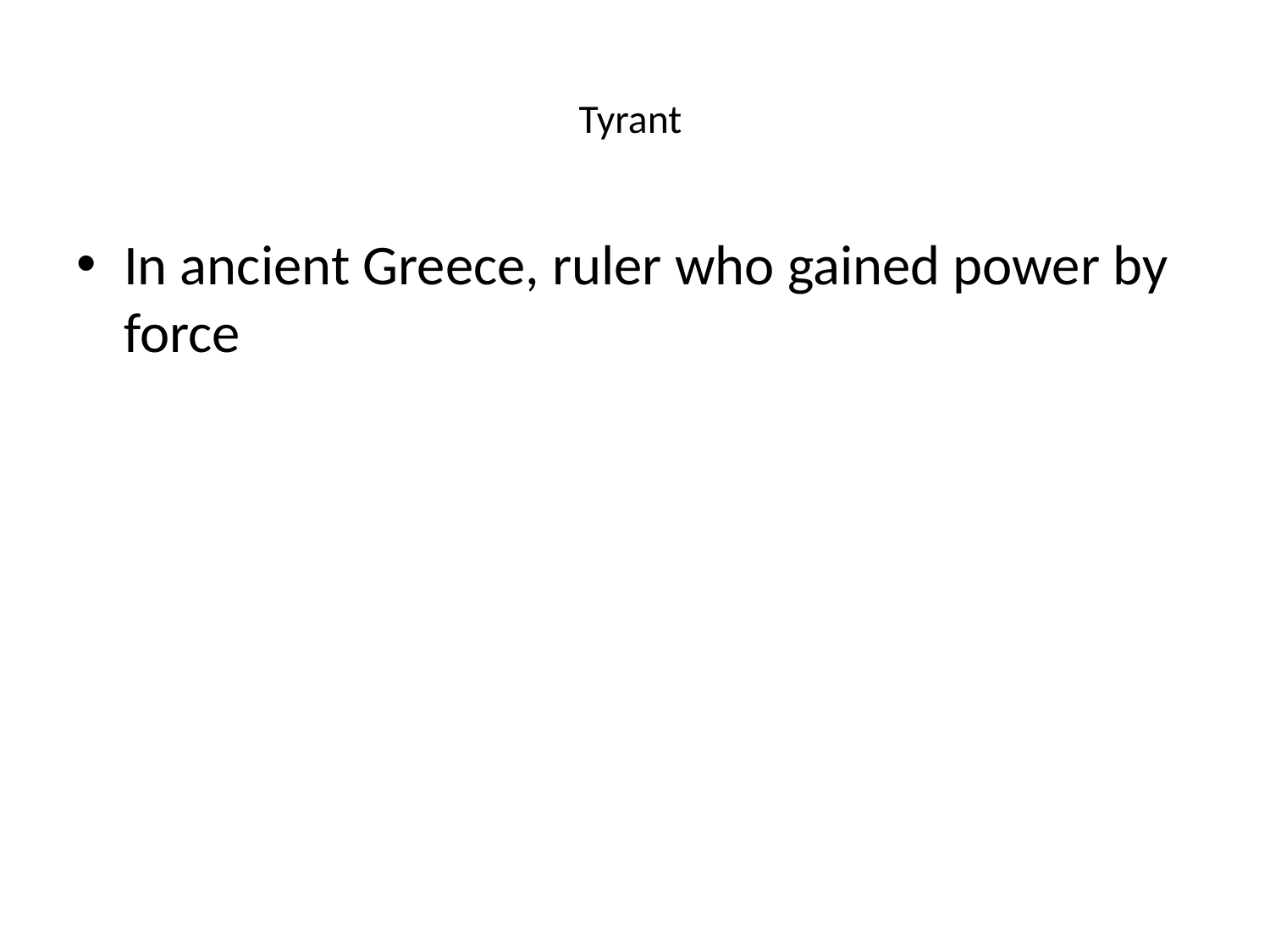

# Tyrant
In ancient Greece, ruler who gained power by force